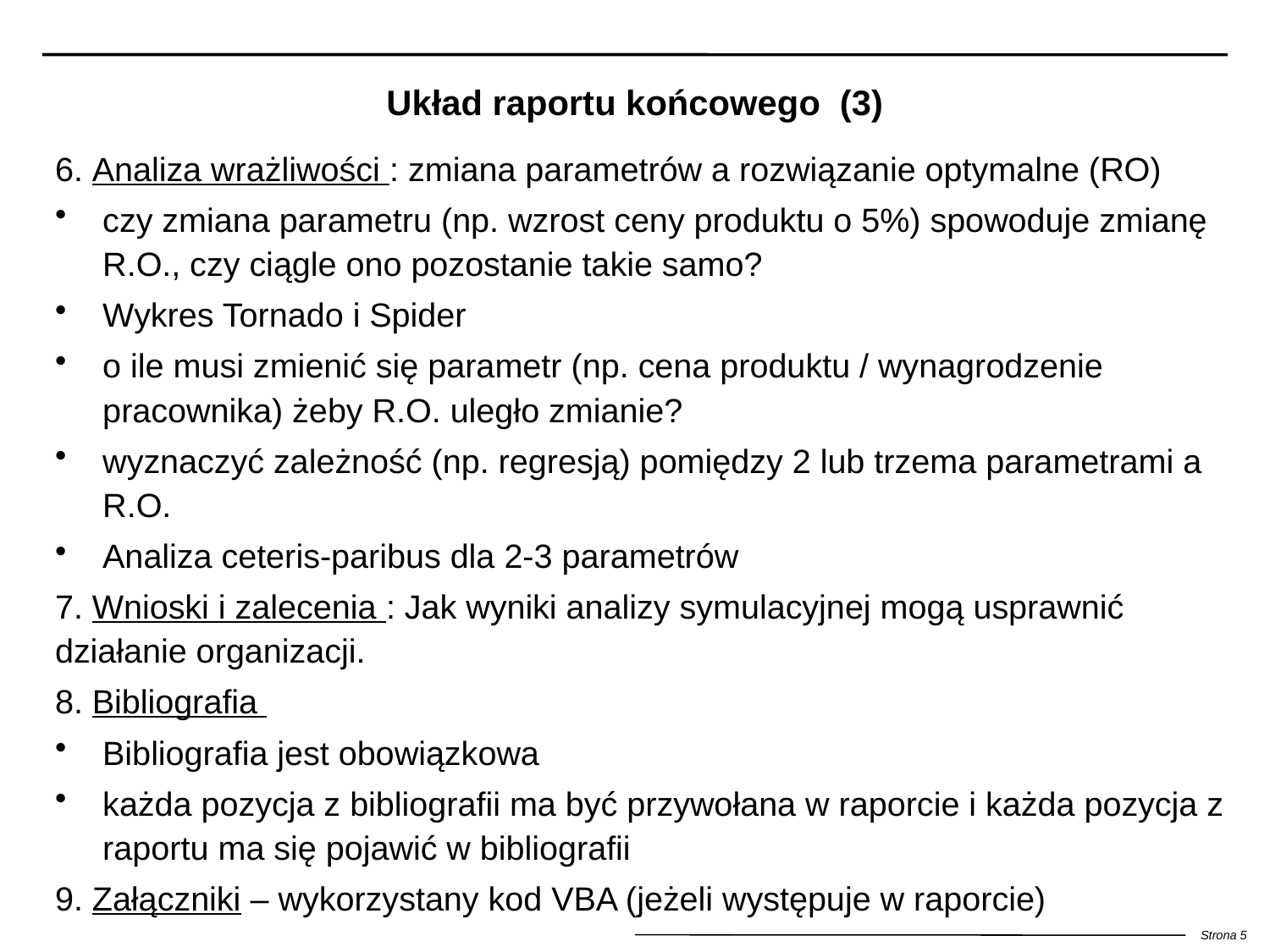

# Układ raportu końcowego  (3)
6. Analiza wrażliwości : zmiana parametrów a rozwiązanie optymalne (RO)
czy zmiana parametru (np. wzrost ceny produktu o 5%) spowoduje zmianę R.O., czy ciągle ono pozostanie takie samo?
Wykres Tornado i Spider
o ile musi zmienić się parametr (np. cena produktu / wynagrodzenie pracownika) żeby R.O. uległo zmianie?
wyznaczyć zależność (np. regresją) pomiędzy 2 lub trzema parametrami a R.O.
Analiza ceteris-paribus dla 2-3 parametrów
7. Wnioski i zalecenia : Jak wyniki analizy symulacyjnej mogą usprawnić działanie organizacji.
8. Bibliografia
Bibliografia jest obowiązkowa
każda pozycja z bibliografii ma być przywołana w raporcie i każda pozycja z raportu ma się pojawić w bibliografii
9. Załączniki – wykorzystany kod VBA (jeżeli występuje w raporcie)
Strona 5